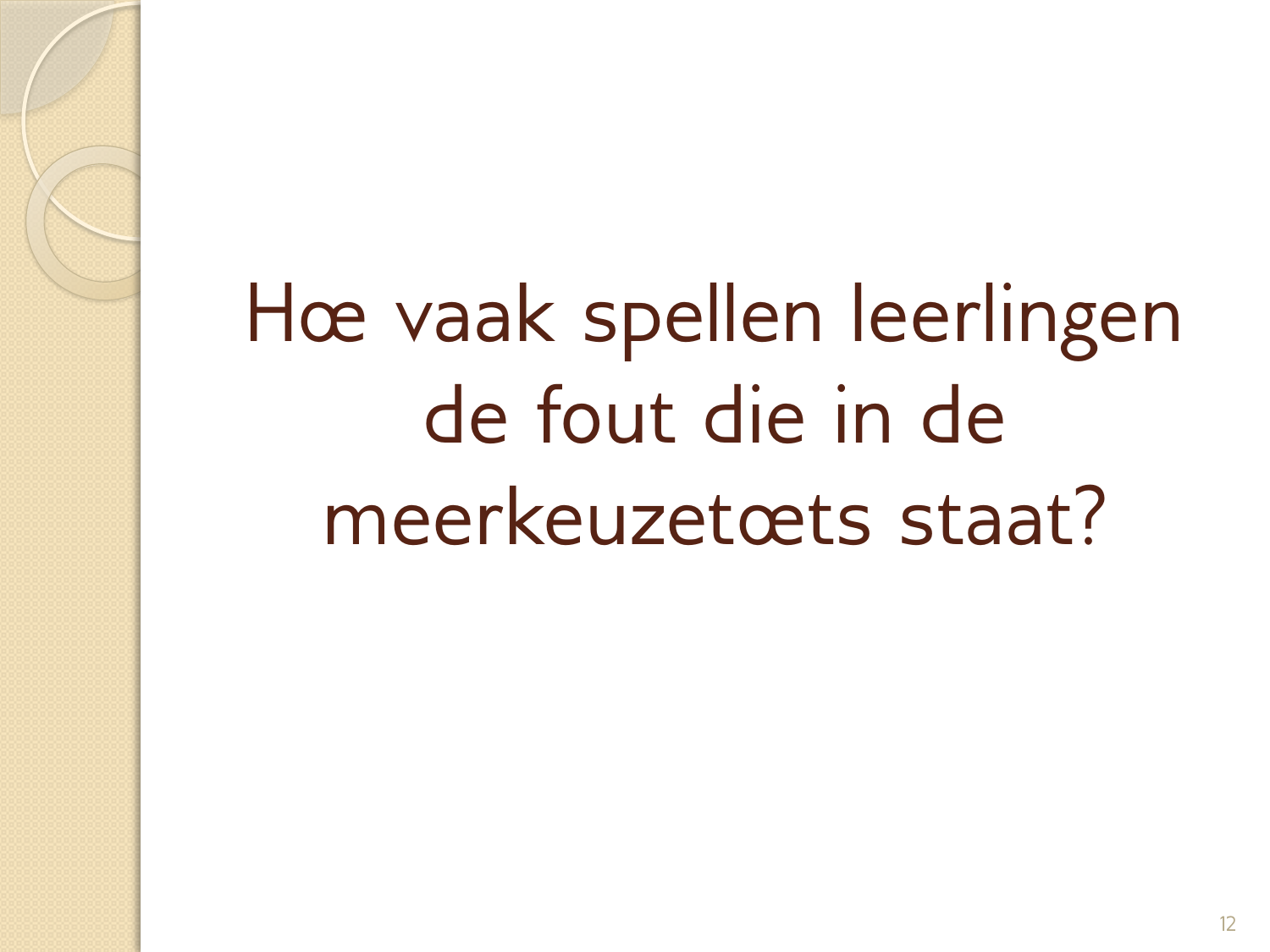

# Hoe vaak spellen leerlingen de fout die in de meerkeuzetoets staat?
12